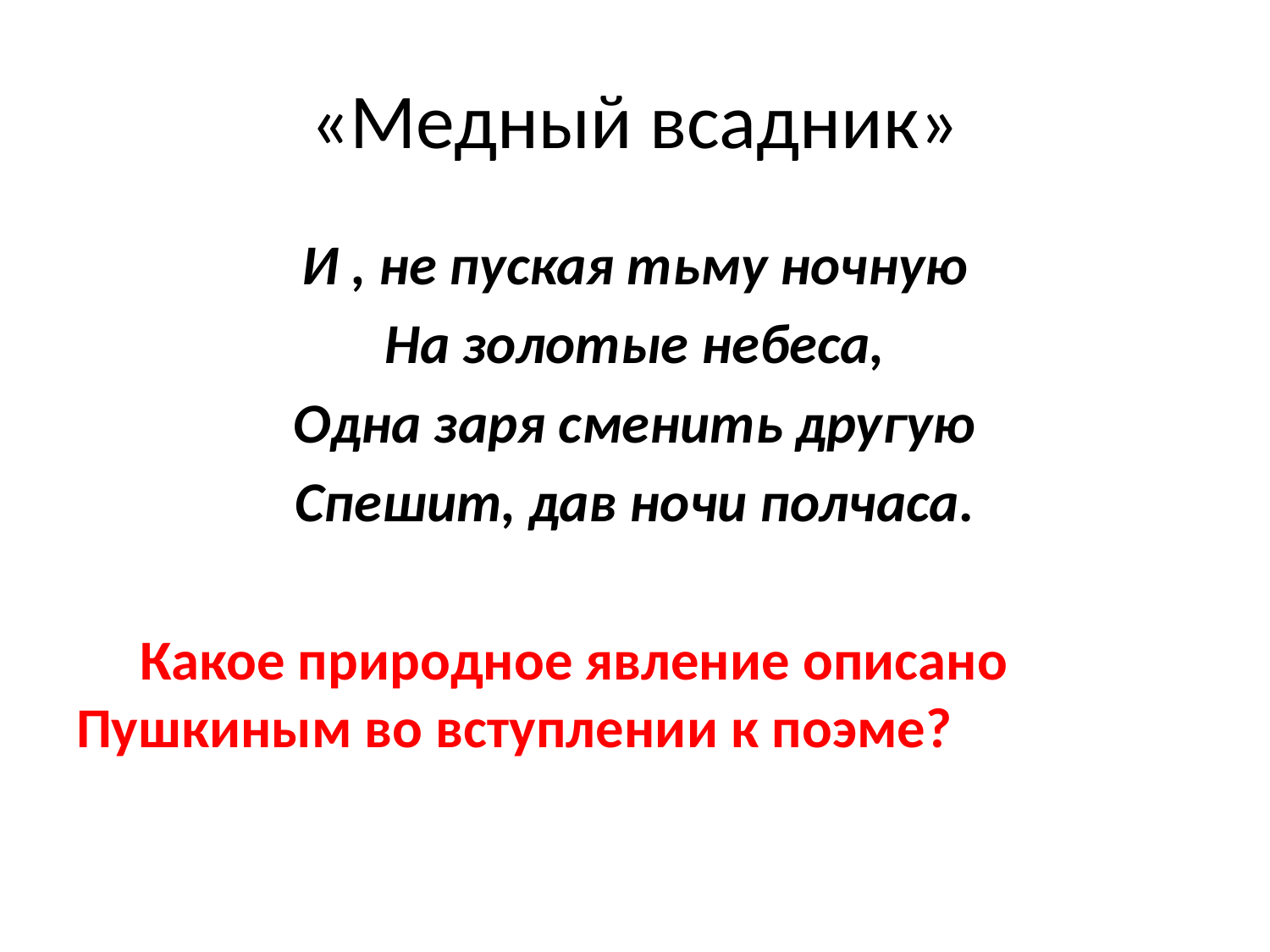

# «Медный всадник»
И , не пуская тьму ночную
На золотые небеса,
Одна заря сменить другую
Спешит, дав ночи полчаса.

     Какое природное явление описано Пушкиным во вступлении к поэме?